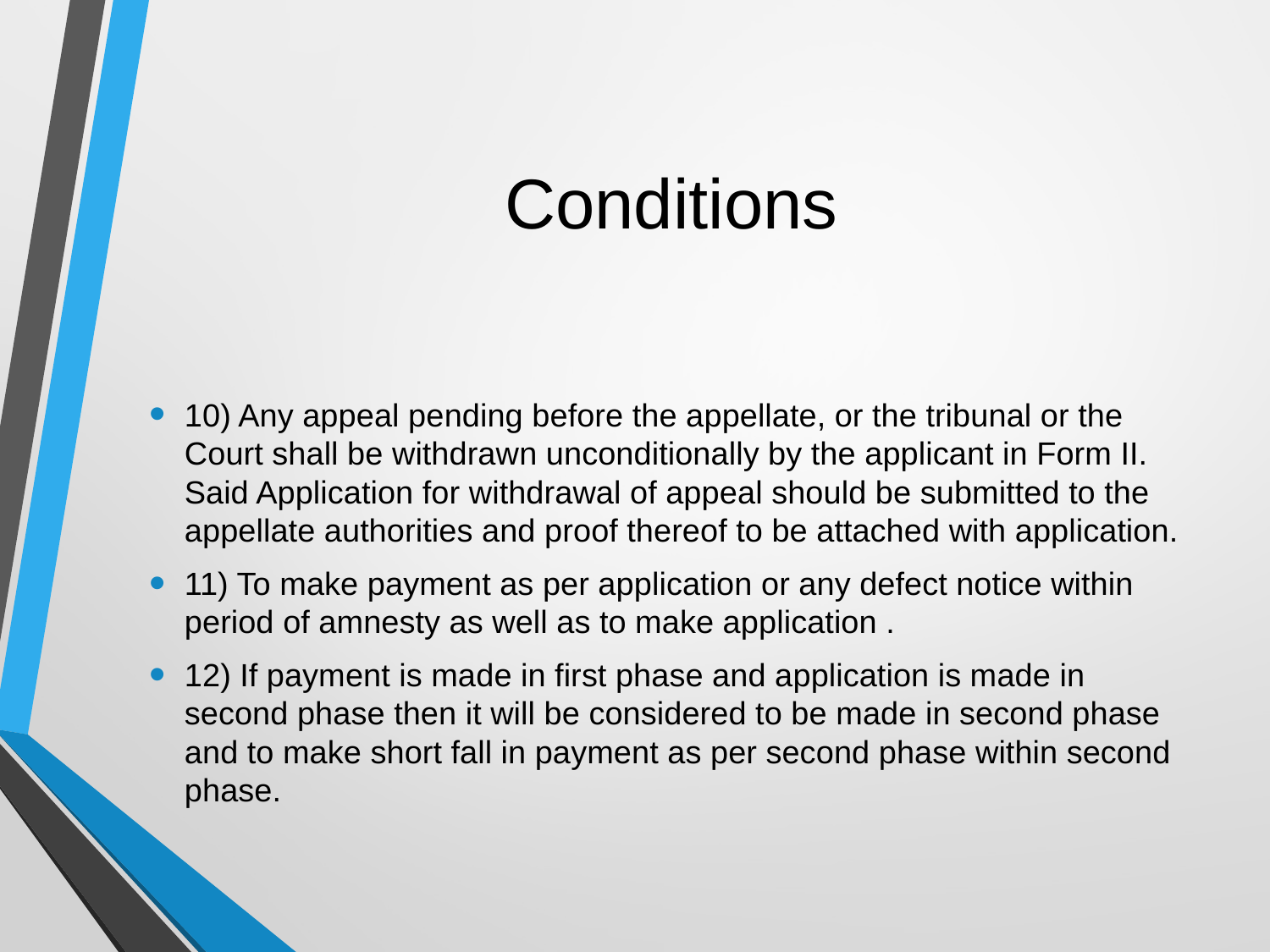

# Conditions
10) Any appeal pending before the appellate, or the tribunal or the Court shall be withdrawn unconditionally by the applicant in Form II. Said Application for withdrawal of appeal should be submitted to the appellate authorities and proof thereof to be attached with application.
11) To make payment as per application or any defect notice within period of amnesty as well as to make application .
12) If payment is made in first phase and application is made in second phase then it will be considered to be made in second phase and to make short fall in payment as per second phase within second phase.